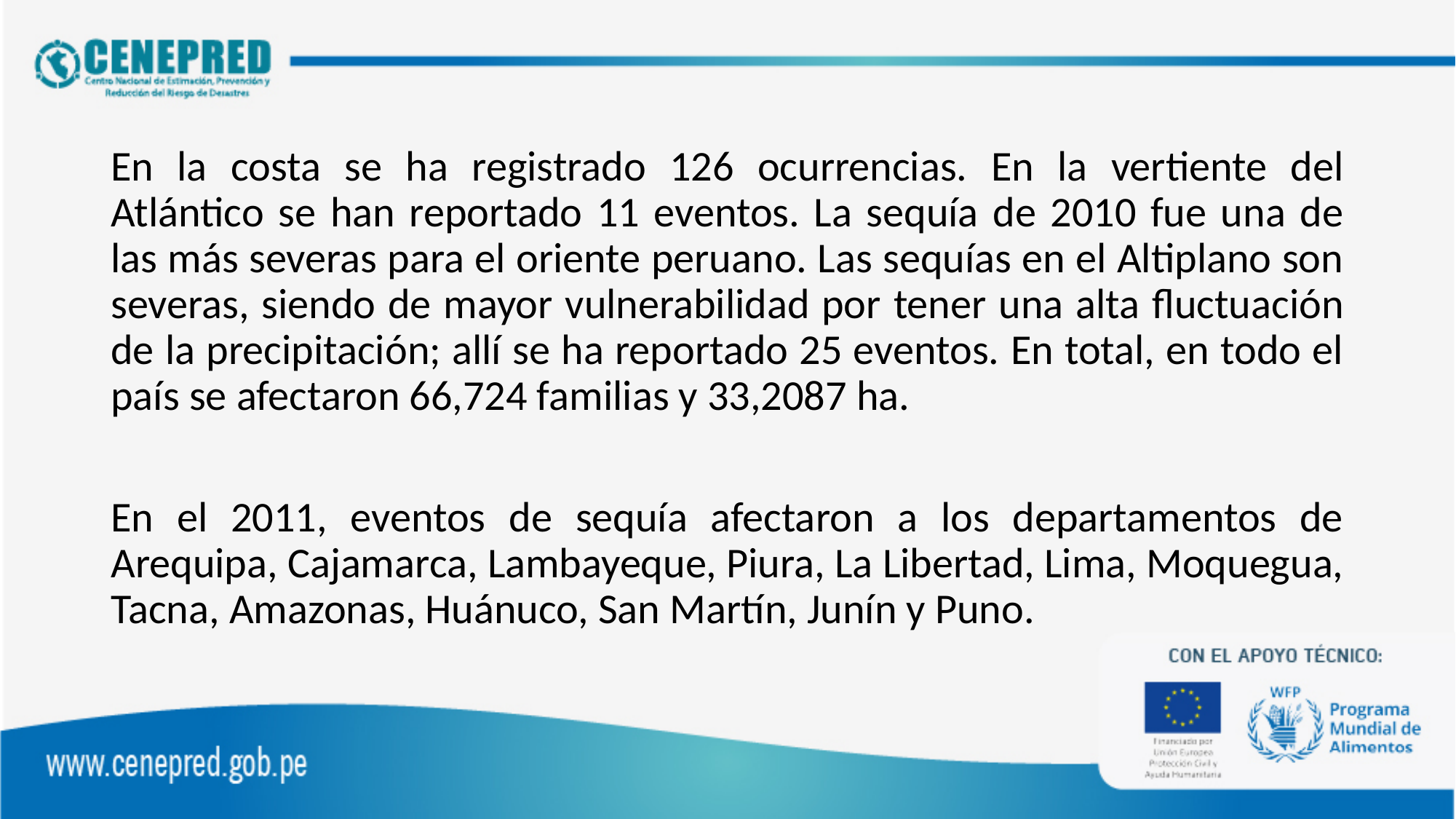

En la costa se ha registrado 126 ocurrencias. En la vertiente del Atlántico se han reportado 11 eventos. La sequía de 2010 fue una de las más severas para el oriente peruano. Las sequías en el Altiplano son severas, siendo de mayor vulnerabilidad por tener una alta fluctuación de la precipitación; allí se ha reportado 25 eventos. En total, en todo el país se afectaron 66,724 familias y 33,2087 ha.

En el 2011, eventos de sequía afectaron a los departamentos de Arequipa, Cajamarca, Lambayeque, Piura, La Libertad, Lima, Moquegua, Tacna, Amazonas, Huánuco, San Martín, Junín y Puno.